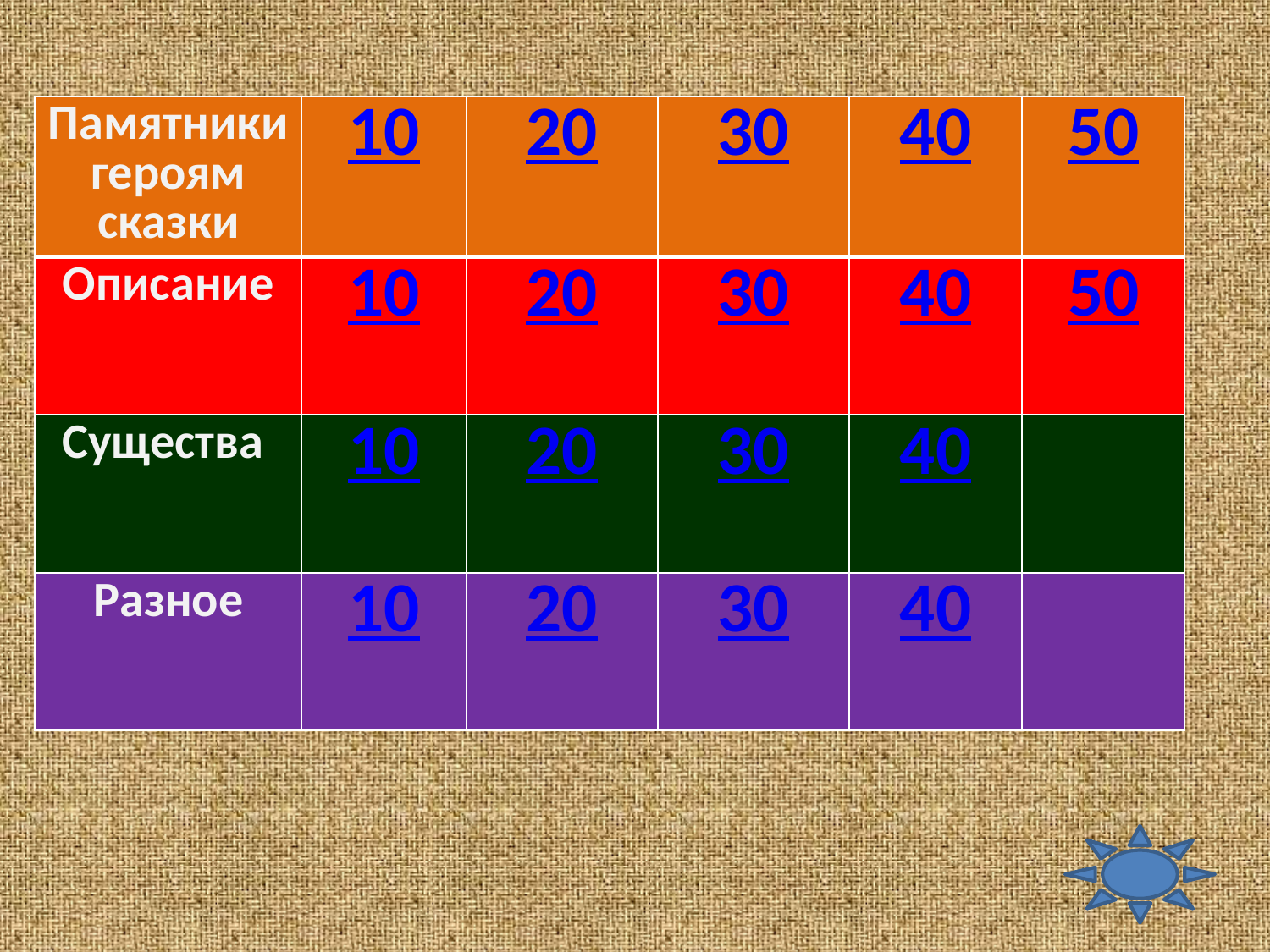

#
| Памятники героям сказки | 10 | 20 | 30 | 40 | 50 |
| --- | --- | --- | --- | --- | --- |
| Описание | 10 | 20 | 30 | 40 | 50 |
| Существа | 10 | 20 | 30 | 40 |  |
| Разное | 10 | 20 | 30 | 40 |  |